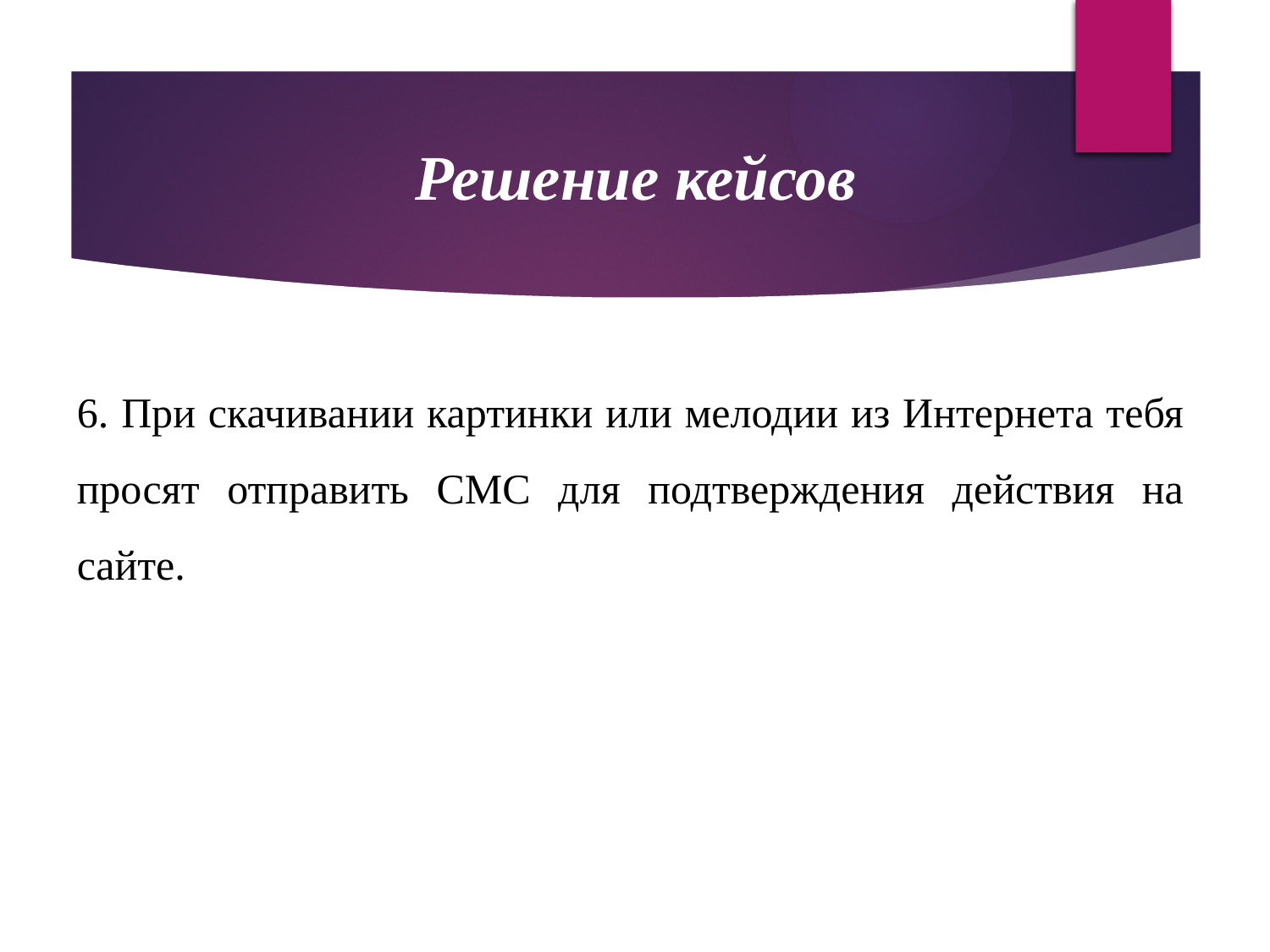

Решение кейсов
6. При скачивании картинки или мелодии из Интернета тебя просят отправить СМС для подтверждения действия на сайте.